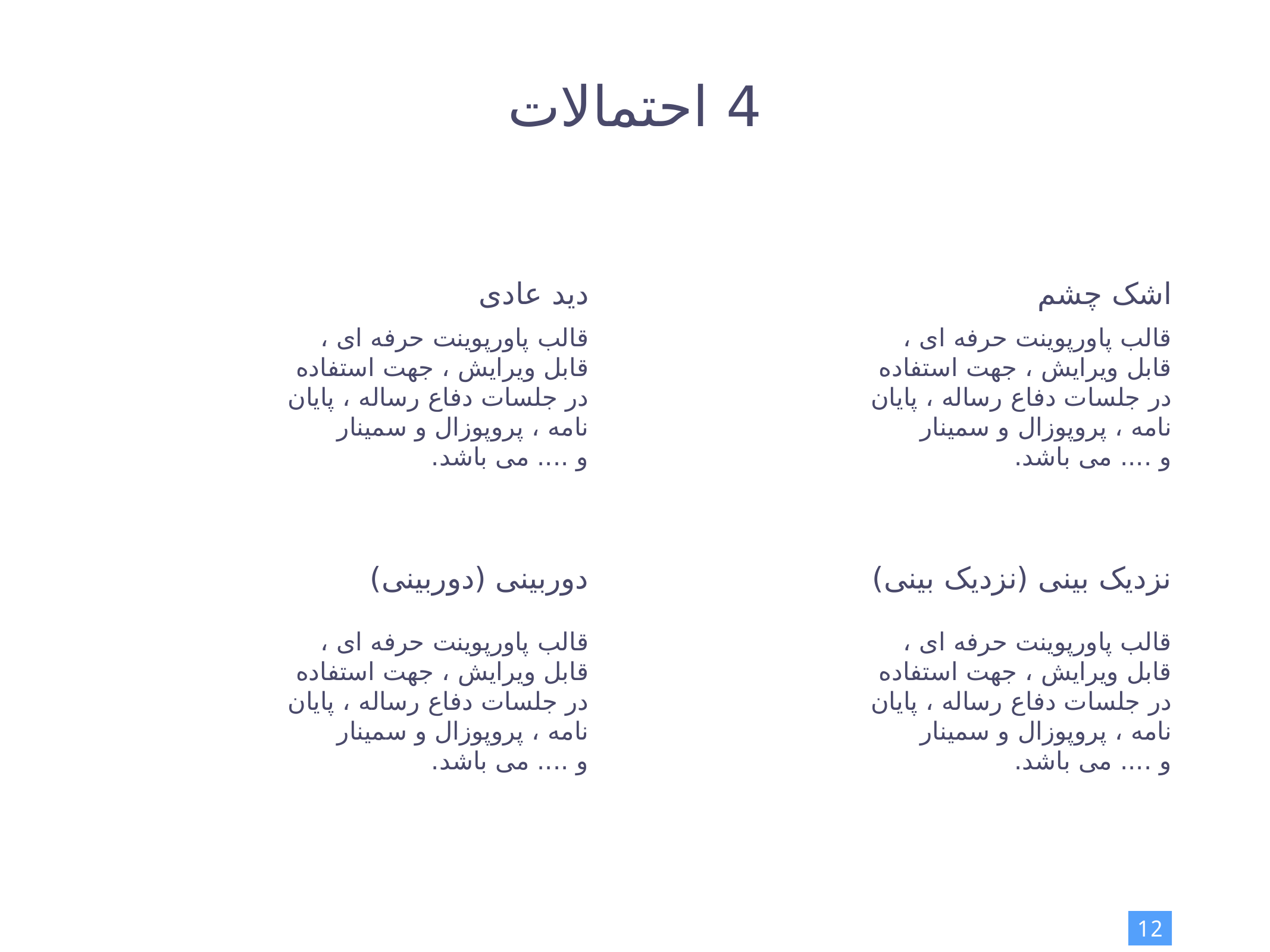

# 4 احتمالات

دید عادی

اشک چشم

قالب پاورپوينت حرفه ای ، قابل ویرایش ، جهت استفاده در جلسات دفاع رساله ، پایان نامه ، پروپوزال و سمینار و .... می باشد.
قالب پاورپوينت حرفه ای ، قابل ویرایش ، جهت استفاده در جلسات دفاع رساله ، پایان نامه ، پروپوزال و سمینار و .... می باشد.

دوربینی (دوربینی)
نزدیک بینی (نزدیک بینی)

قالب پاورپوينت حرفه ای ، قابل ویرایش ، جهت استفاده در جلسات دفاع رساله ، پایان نامه ، پروپوزال و سمینار و .... می باشد.
قالب پاورپوينت حرفه ای ، قابل ویرایش ، جهت استفاده در جلسات دفاع رساله ، پایان نامه ، پروپوزال و سمینار و .... می باشد.

12